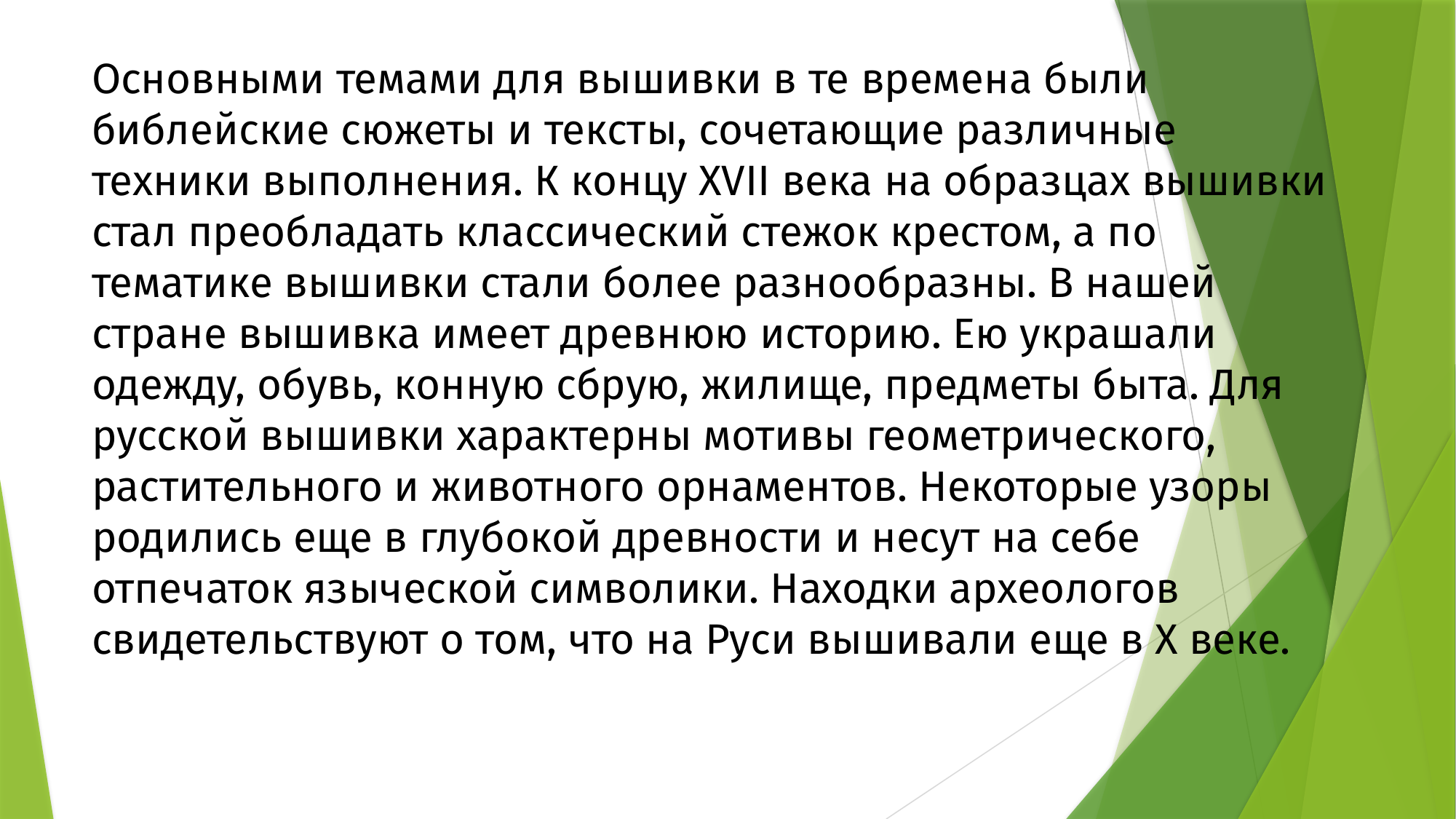

#
Основными темами для вышивки в те времена были библейские сюжеты и тексты, сочетающие различные техники выполнения. К концу XVII века на образцах вышивки стал преобладать классический стежок крестом, а по тематике вышивки стали более разнообразны. В нашей стране вышивка имеет древнюю историю. Ею украшали одежду, обувь, конную сбрую, жилище, предметы быта. Для русской вышивки характерны мотивы геометрического, растительного и животного орнаментов. Некоторые узоры родились еще в глубокой древности и несут на себе отпечаток языческой символики. Находки археологов свидетельствуют о том, что на Руси вышивали еще в Х веке.